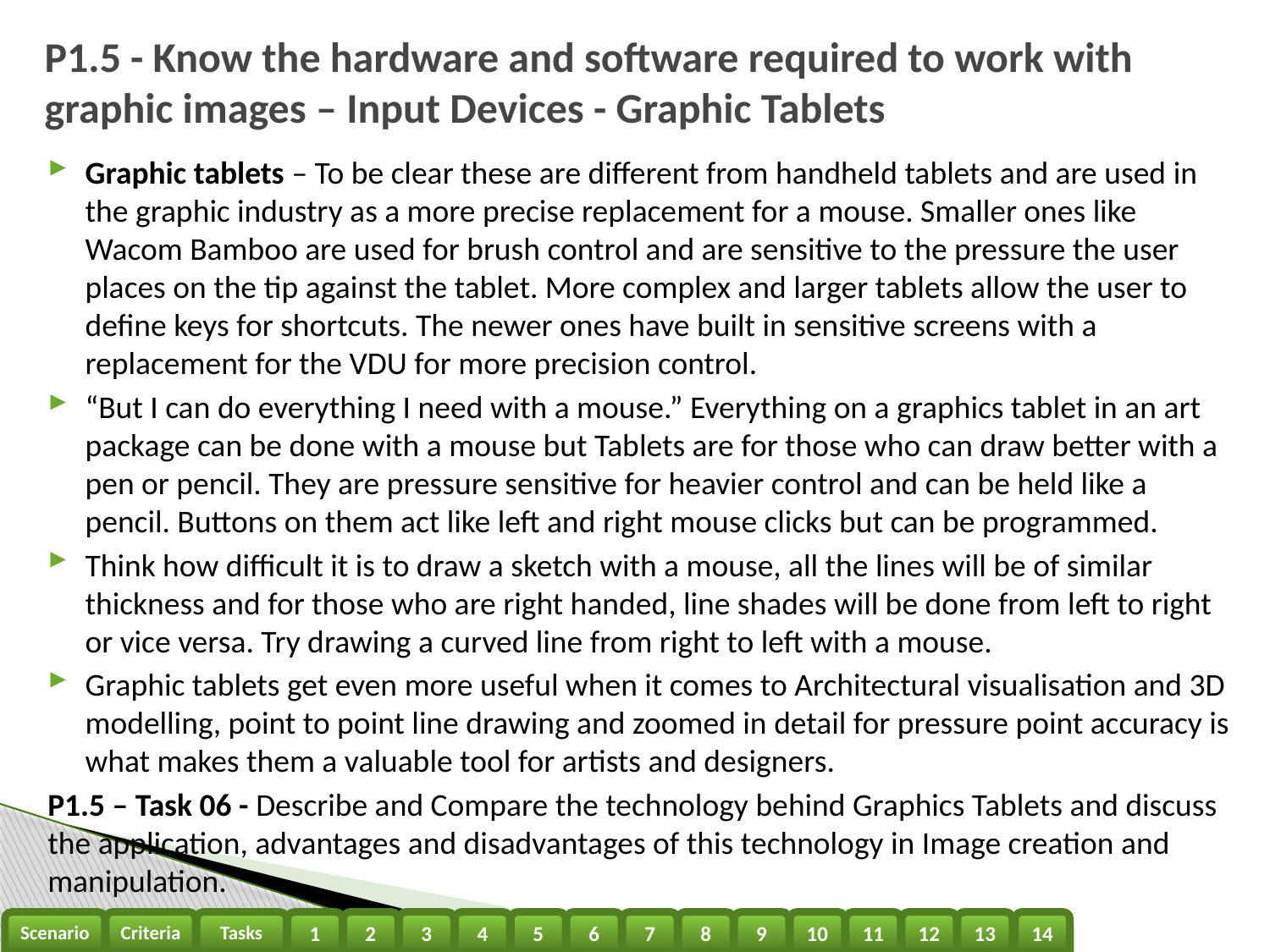

# P1.5 - Know the hardware and software required to work with graphic images – Input Devices - Graphic Tablets
Graphic tablets – To be clear these are different from handheld tablets and are used in the graphic industry as a more precise replacement for a mouse. Smaller ones like Wacom Bamboo are used for brush control and are sensitive to the pressure the user places on the tip against the tablet. More complex and larger tablets allow the user to define keys for shortcuts. The newer ones have built in sensitive screens with a replacement for the VDU for more precision control.
“But I can do everything I need with a mouse.” Everything on a graphics tablet in an art package can be done with a mouse but Tablets are for those who can draw better with a pen or pencil. They are pressure sensitive for heavier control and can be held like a pencil. Buttons on them act like left and right mouse clicks but can be programmed.
Think how difficult it is to draw a sketch with a mouse, all the lines will be of similar thickness and for those who are right handed, line shades will be done from left to right or vice versa. Try drawing a curved line from right to left with a mouse.
Graphic tablets get even more useful when it comes to Architectural visualisation and 3D modelling, point to point line drawing and zoomed in detail for pressure point accuracy is what makes them a valuable tool for artists and designers.
P1.5 – Task 06 - Describe and Compare the technology behind Graphics Tablets and discuss the application, advantages and disadvantages of this technology in Image creation and manipulation.